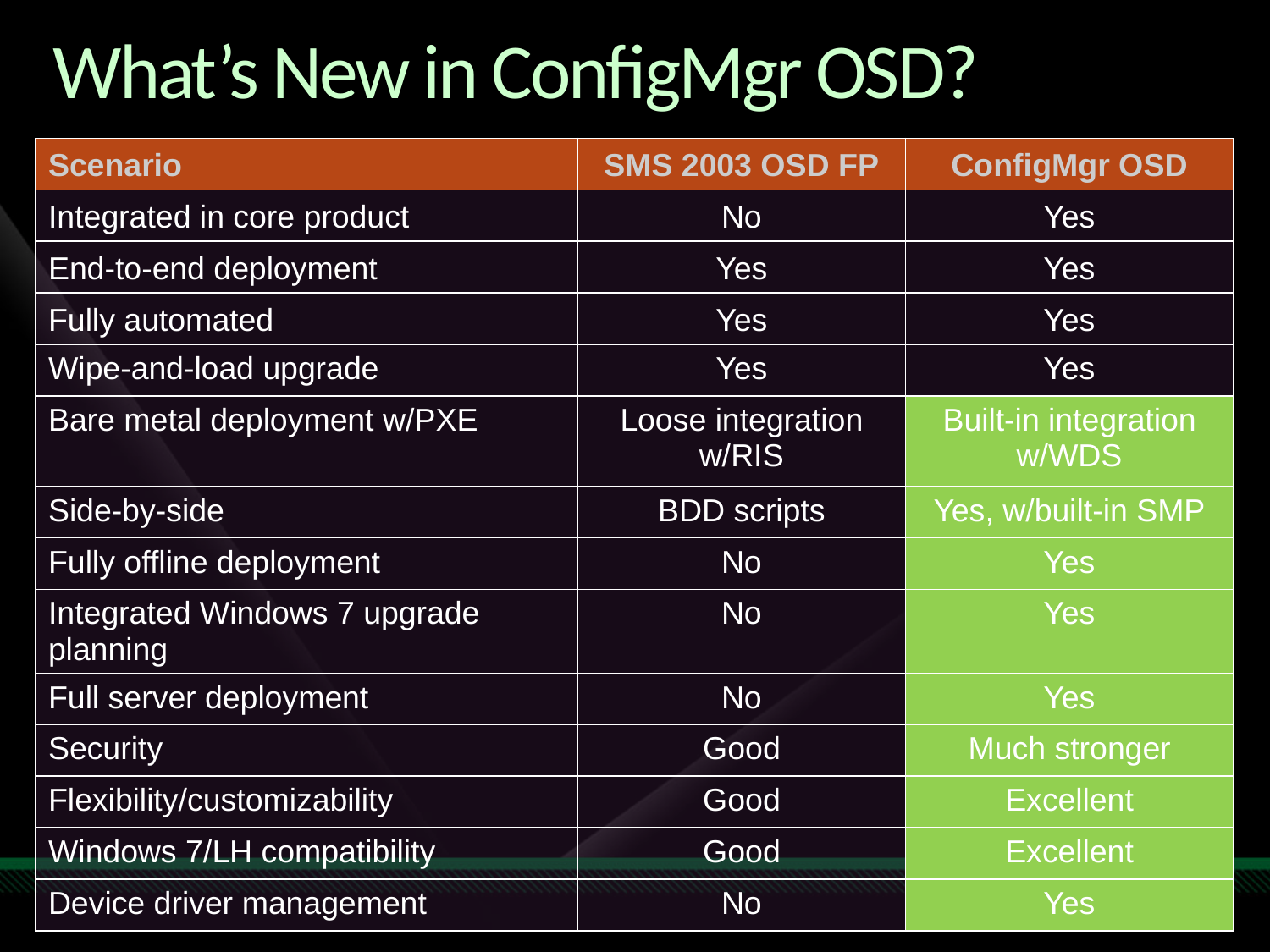

# What’s New in ConfigMgr OSD?
| Scenario | SMS 2003 OSD FP | ConfigMgr OSD |
| --- | --- | --- |
| Integrated in core product | No | Yes |
| End-to-end deployment | Yes | Yes |
| Fully automated | Yes | Yes |
| Wipe-and-load upgrade | Yes | Yes |
| Bare metal deployment w/PXE | Loose integration w/RIS | Built-in integration w/WDS |
| Side-by-side | BDD scripts | Yes, w/built-in SMP |
| Fully offline deployment | No | Yes |
| Integrated Windows 7 upgrade planning | No | Yes |
| Full server deployment | No | Yes |
| Security | Good | Much stronger |
| Flexibility/customizability | Good | Excellent |
| Windows 7/LH compatibility | Good | Excellent |
| Device driver management | No | Yes |